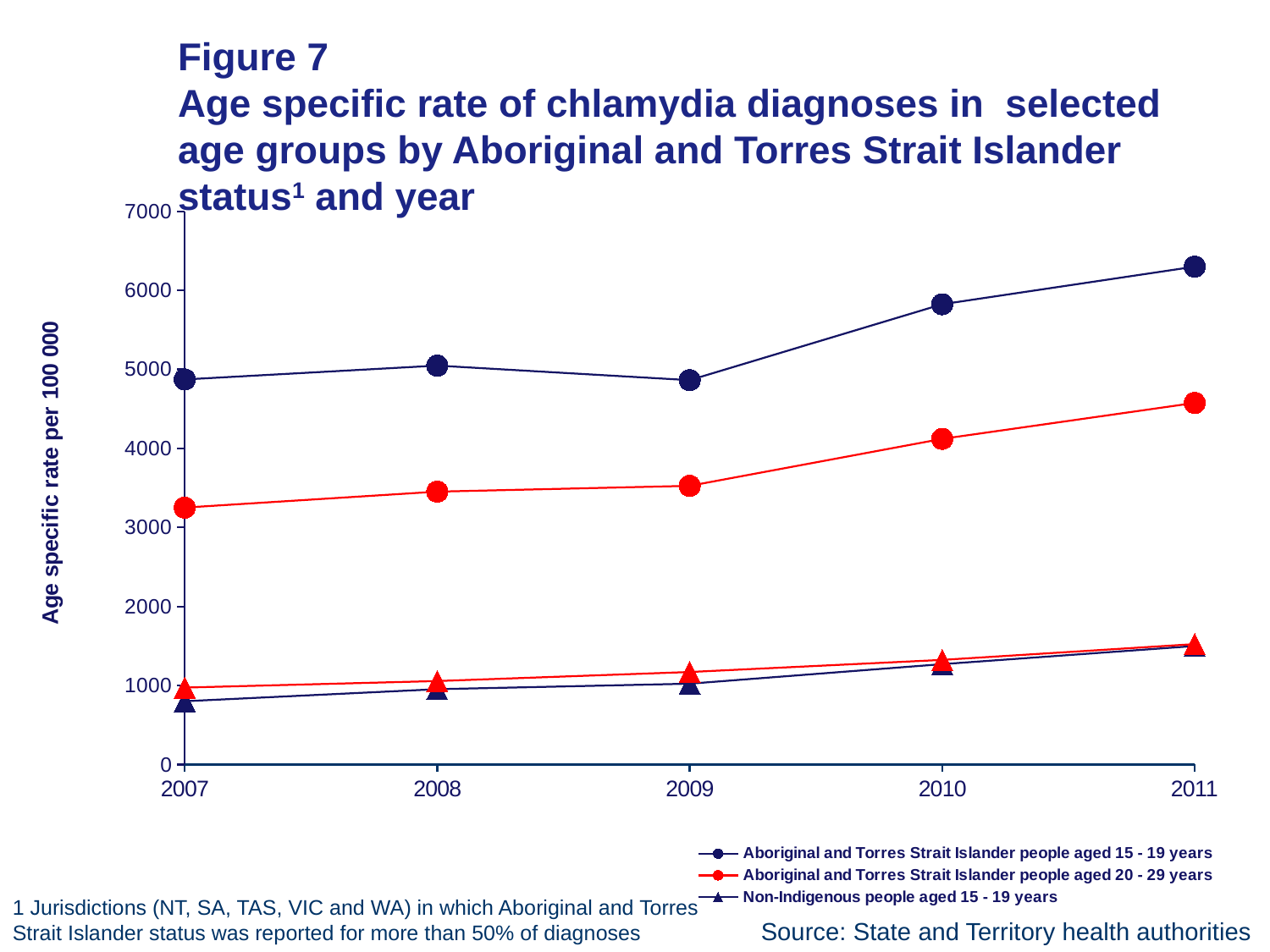

# Figure 7 Age specific rate of chlamydia diagnoses in  selected age groups by Aboriginal and Torres Strait Islander status1 and year

### Chart

| Category | Aboriginal and Torres Strait Islander people aged 15 - 19 years | Aboriginal and Torres Strait Islander people aged 20 - 29 years | Non-Indigenous people aged 15 - 19 years | Non-Indigenous people aged 20 - 29 years |
|---|---|---|---|---|
| 2007 | 4872.358562519643 | 3251.1430895677227 | 800.9414518550905 | 973.4523042958324 |
| 2008 | 5047.332765041052 | 3453.1122892647686 | 953.1878498692965 | 1056.388556710515 |
| 2009 | 4863.385526492908 | 3526.0456113776004 | 1022.799983280228 | 1170.3063195658158 |
| 2010 | 5823.500381354032 | 4120.732699374468 | 1269.738174779508 | 1323.521295189035 |
| 2011 | 6299.071290771232 | 4575.16339869281 | 1499.1527576372391 | 1523.245331616227 |
1 Jurisdictions (NT, SA, TAS, VIC and WA) in which Aboriginal and Torres Strait Islander status was reported for more than 50% of diagnoses
Source: State and Territory health authorities